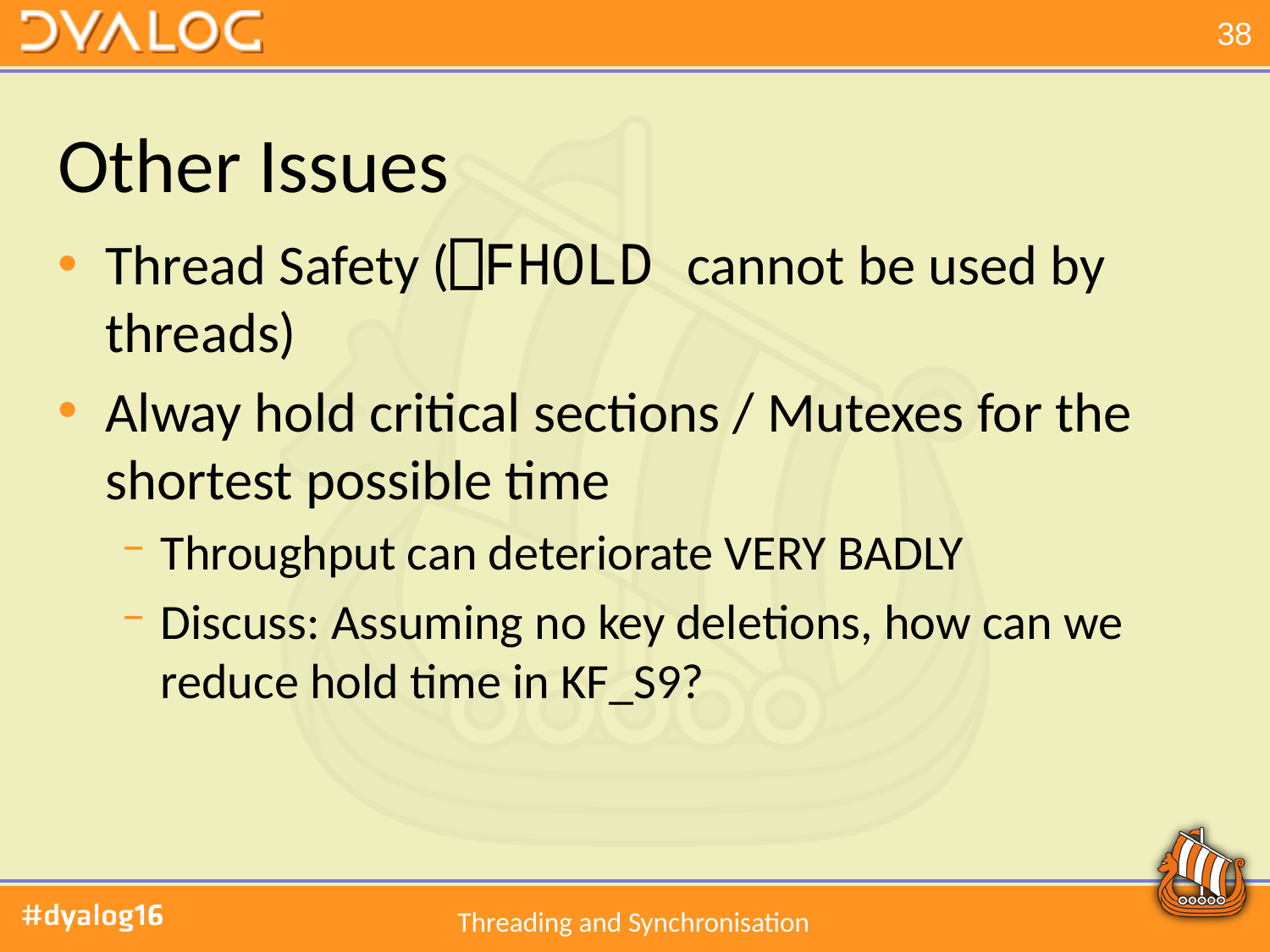

# Other Issues
Thread Safety (⎕FHOLD cannot be used by threads)
Alway hold critical sections / Mutexes for the shortest possible time
Throughput can deteriorate VERY BADLY
Discuss: Assuming no key deletions, how can we reduce hold time in KF_S9?
Threading and Synchronisation